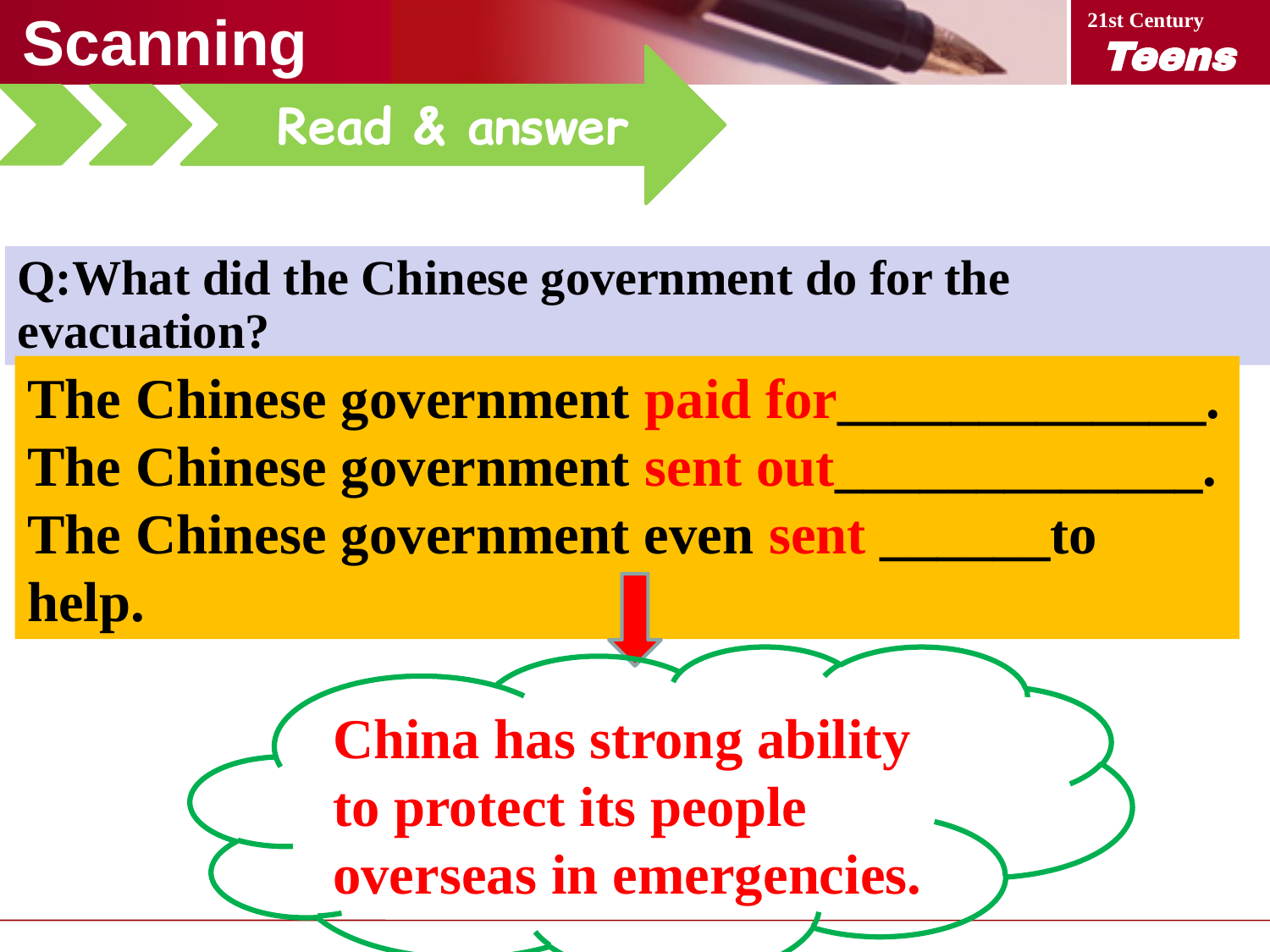

Scanning
Read & answer

Q:What did the Chinese government do for the evacuation?
The Chinese government paid for_____________.
The Chinese government sent out_____________.
The Chinese government even sent ______to help.

China has strong ability to protect its people overseas in emergencies.